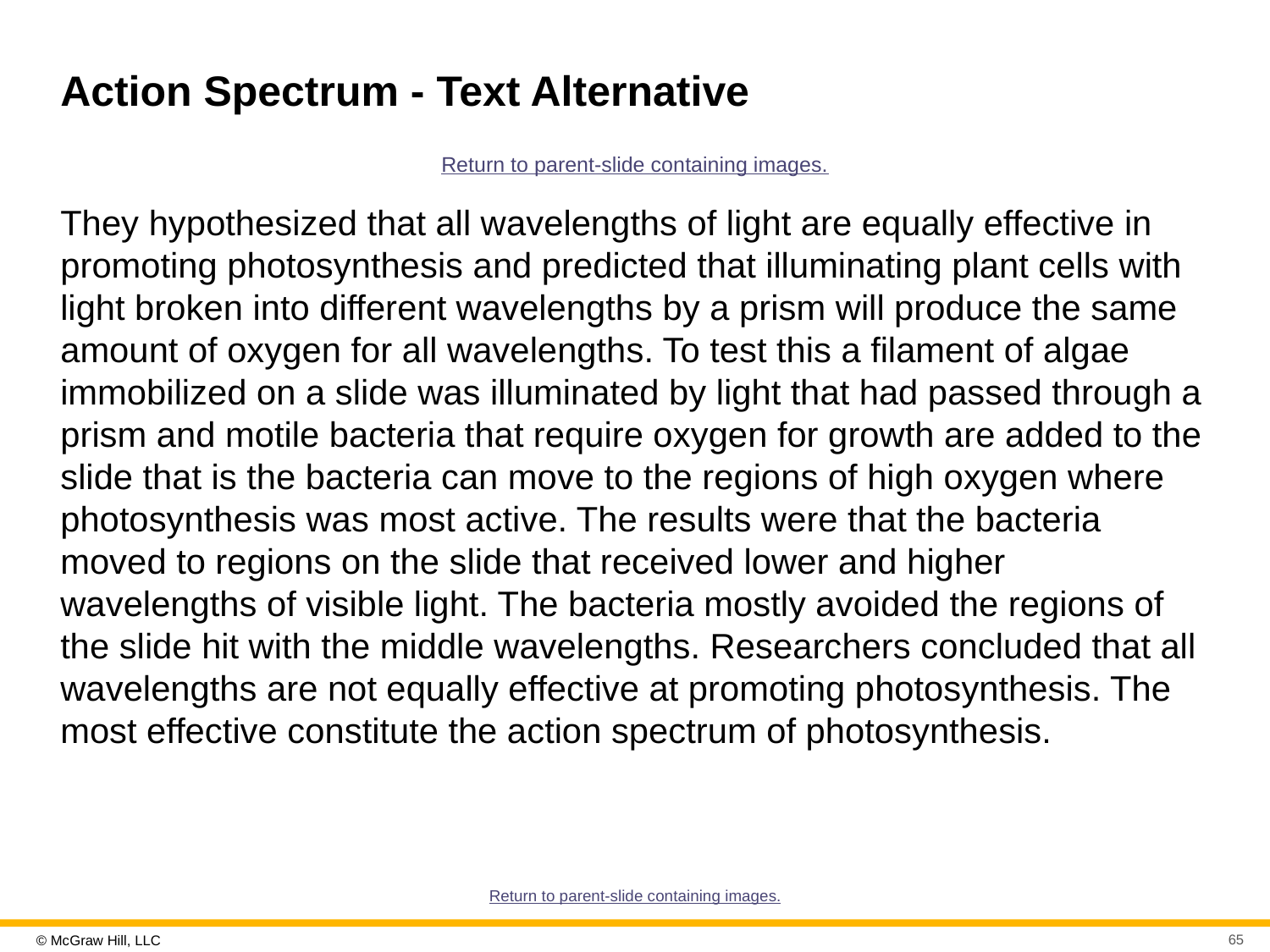

# Action Spectrum - Text Alternative
Return to parent-slide containing images.
They hypothesized that all wavelengths of light are equally effective in promoting photosynthesis and predicted that illuminating plant cells with light broken into different wavelengths by a prism will produce the same amount of oxygen for all wavelengths. To test this a filament of algae immobilized on a slide was illuminated by light that had passed through a prism and motile bacteria that require oxygen for growth are added to the slide that is the bacteria can move to the regions of high oxygen where photosynthesis was most active. The results were that the bacteria moved to regions on the slide that received lower and higher wavelengths of visible light. The bacteria mostly avoided the regions of the slide hit with the middle wavelengths. Researchers concluded that all wavelengths are not equally effective at promoting photosynthesis. The most effective constitute the action spectrum of photosynthesis.
Return to parent-slide containing images.
65